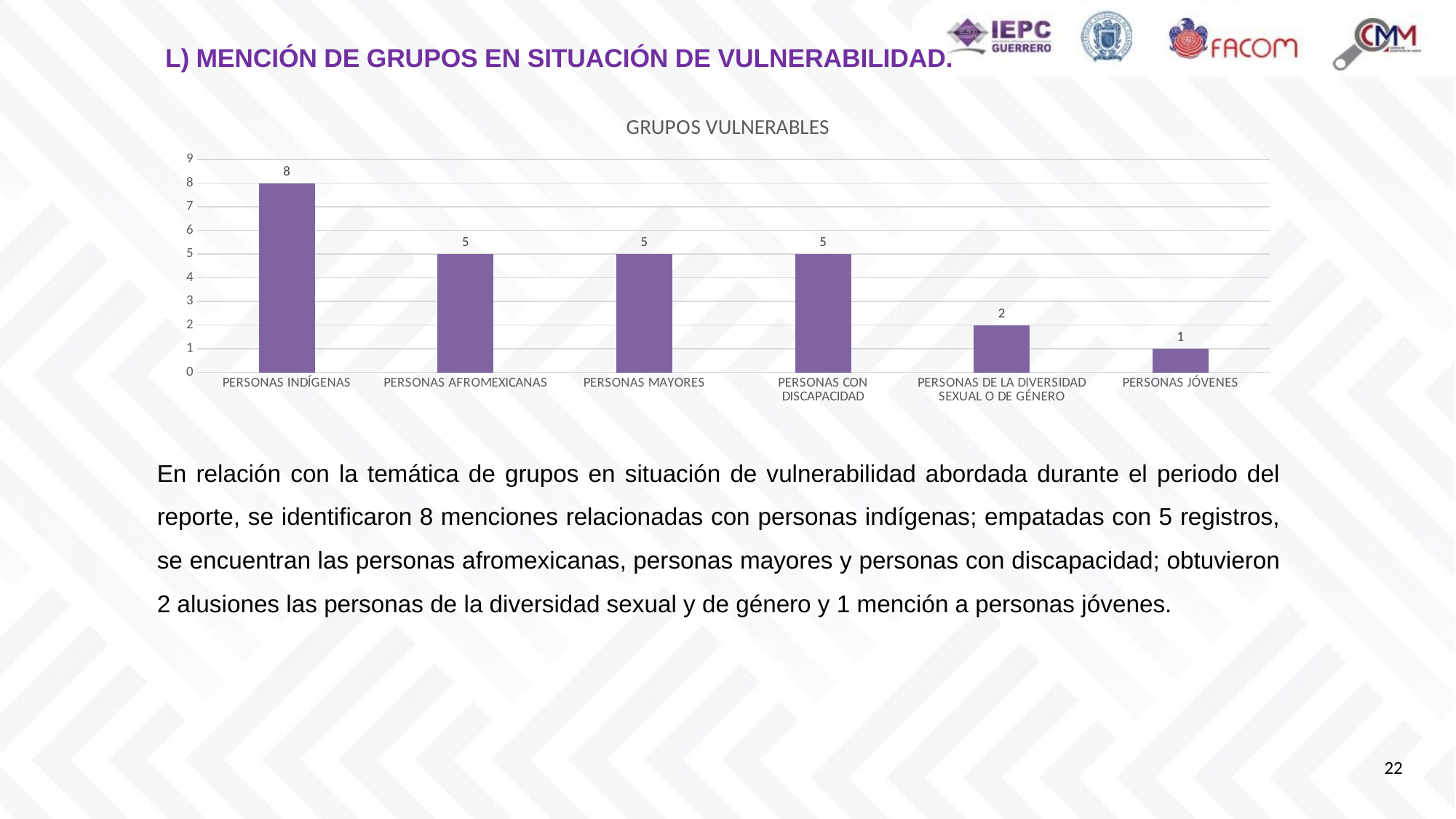

L) MENCIÓN DE GRUPOS EN SITUACIÓN DE VULNERABILIDAD.

### Chart: GRUPOS VULNERABLES

| Category | MENCIÓN |
|---|---|
| PERSONAS INDÍGENAS | 8.0 |
| PERSONAS AFROMEXICANAS | 5.0 |
| PERSONAS MAYORES | 5.0 |
| PERSONAS CON DISCAPACIDAD | 5.0 |
| PERSONAS DE LA DIVERSIDAD SEXUAL O DE GÉNERO | 2.0 |
| PERSONAS JÓVENES | 1.0 |
En relación con la temática de grupos en situación de vulnerabilidad abordada durante el periodo del reporte, se identificaron 8 menciones relacionadas con personas indígenas; empatadas con 5 registros, se encuentran las personas afromexicanas, personas mayores y personas con discapacidad; obtuvieron 2 alusiones las personas de la diversidad sexual y de género y 1 mención a personas jóvenes.

22